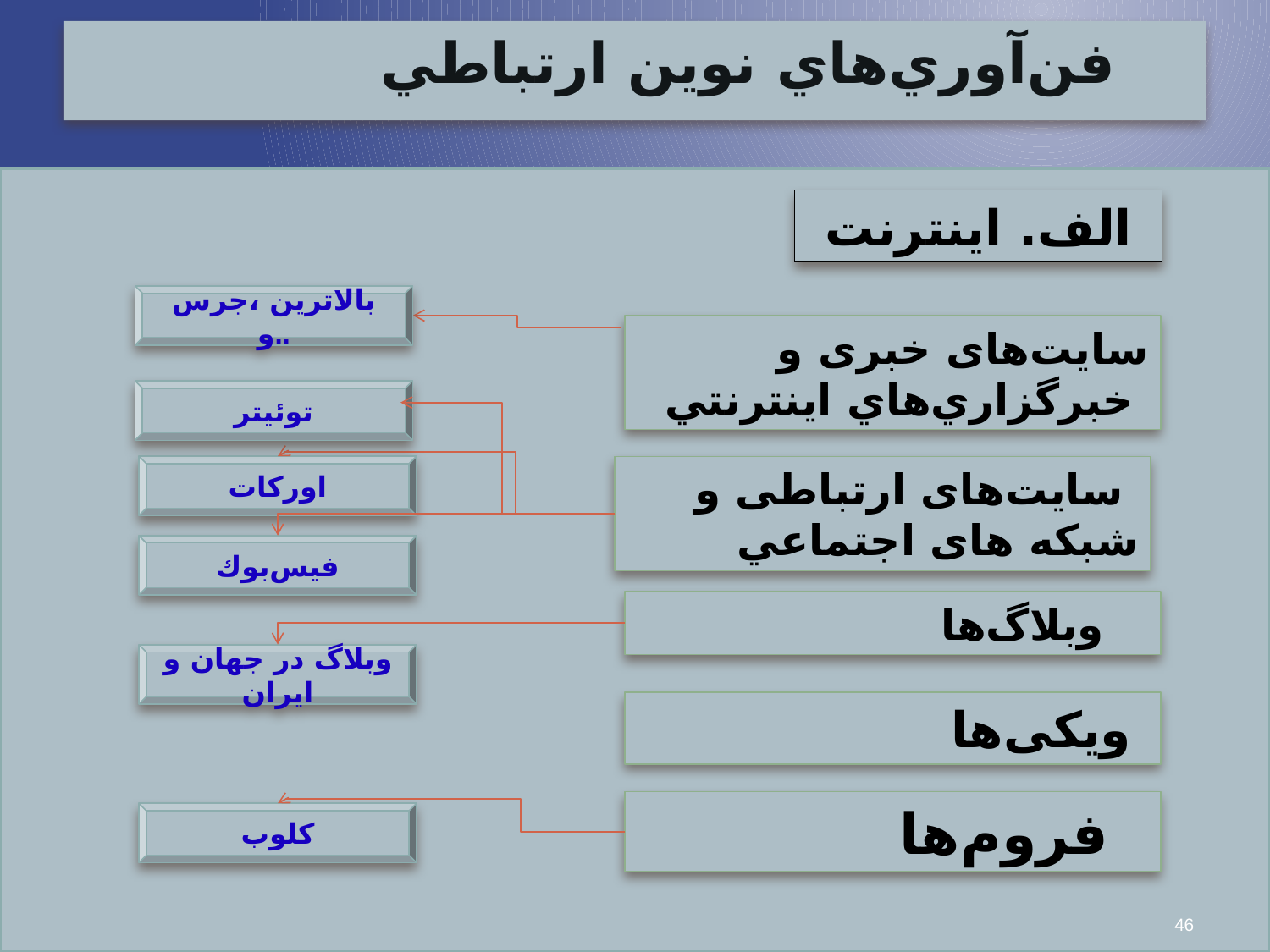

فن‌آوري‌هاي نوين ارتباطي

الف. اینترنت
بالاترین ،جرس و..
 سایت‌های خبری و خبرگزاري‌هاي اينترنتي
توئیتر
اوركات
 سایت‌های ارتباطی و شبكه های اجتماعي
فيس‌بوك
   وبلاگ‌ها
وبلاگ‌ در جهان و ايران
 ویکی‌ها
  فروم‌ها
كلوب
46